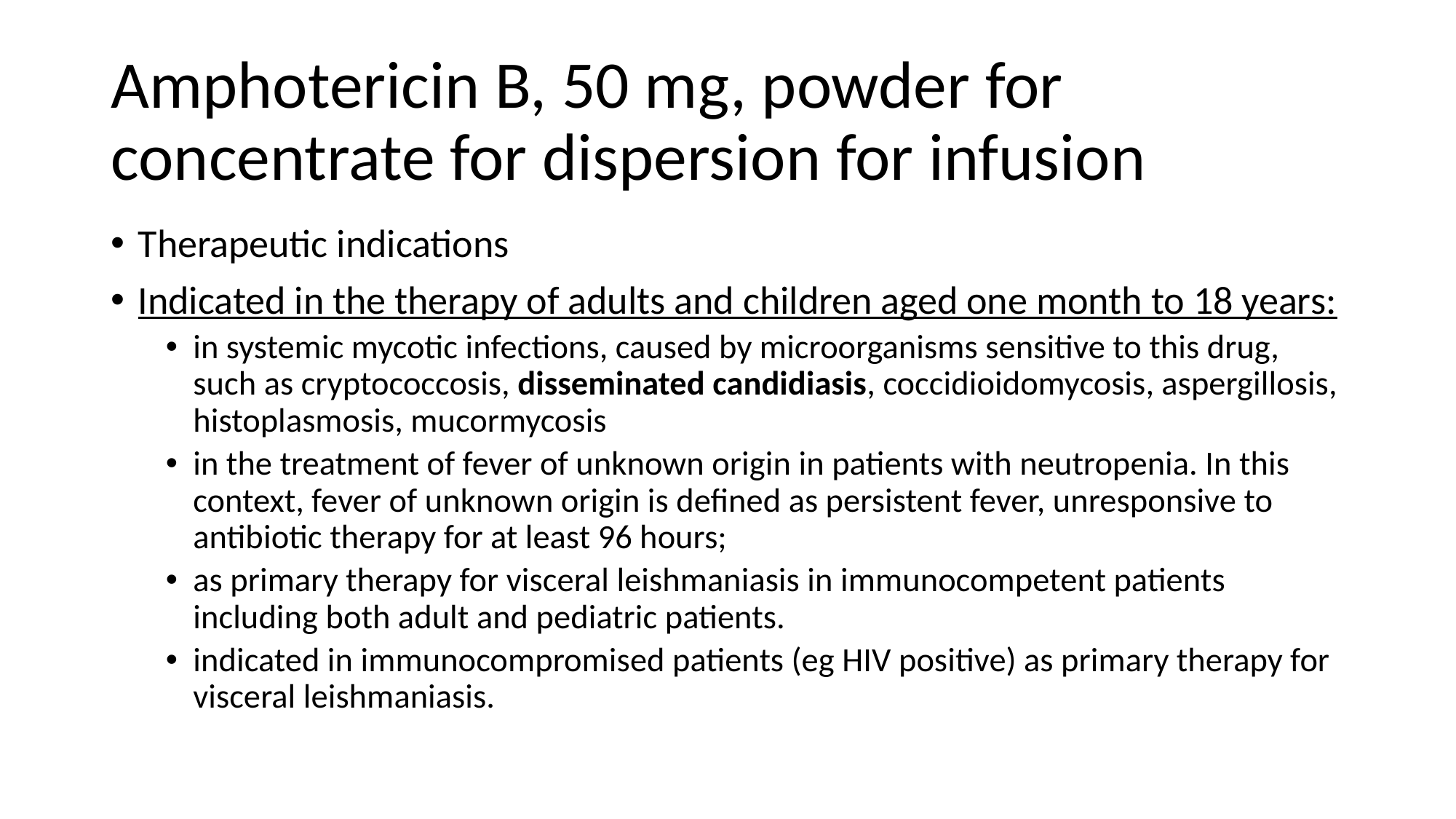

# Amphotericin B, 50 mg, powder for concentrate for dispersion for infusion
Therapeutic indications
Indicated in the therapy of adults and children aged one month to 18 years:
in systemic mycotic infections, caused by microorganisms sensitive to this drug, such as cryptococcosis, disseminated candidiasis, coccidioidomycosis, aspergillosis, histoplasmosis, mucormycosis
in the treatment of fever of unknown origin in patients with neutropenia. In this context, fever of unknown origin is defined as persistent fever, unresponsive to antibiotic therapy for at least 96 hours;
as primary therapy for visceral leishmaniasis in immunocompetent patients including both adult and pediatric patients.
indicated in immunocompromised patients (eg HIV positive) as primary therapy for visceral leishmaniasis.